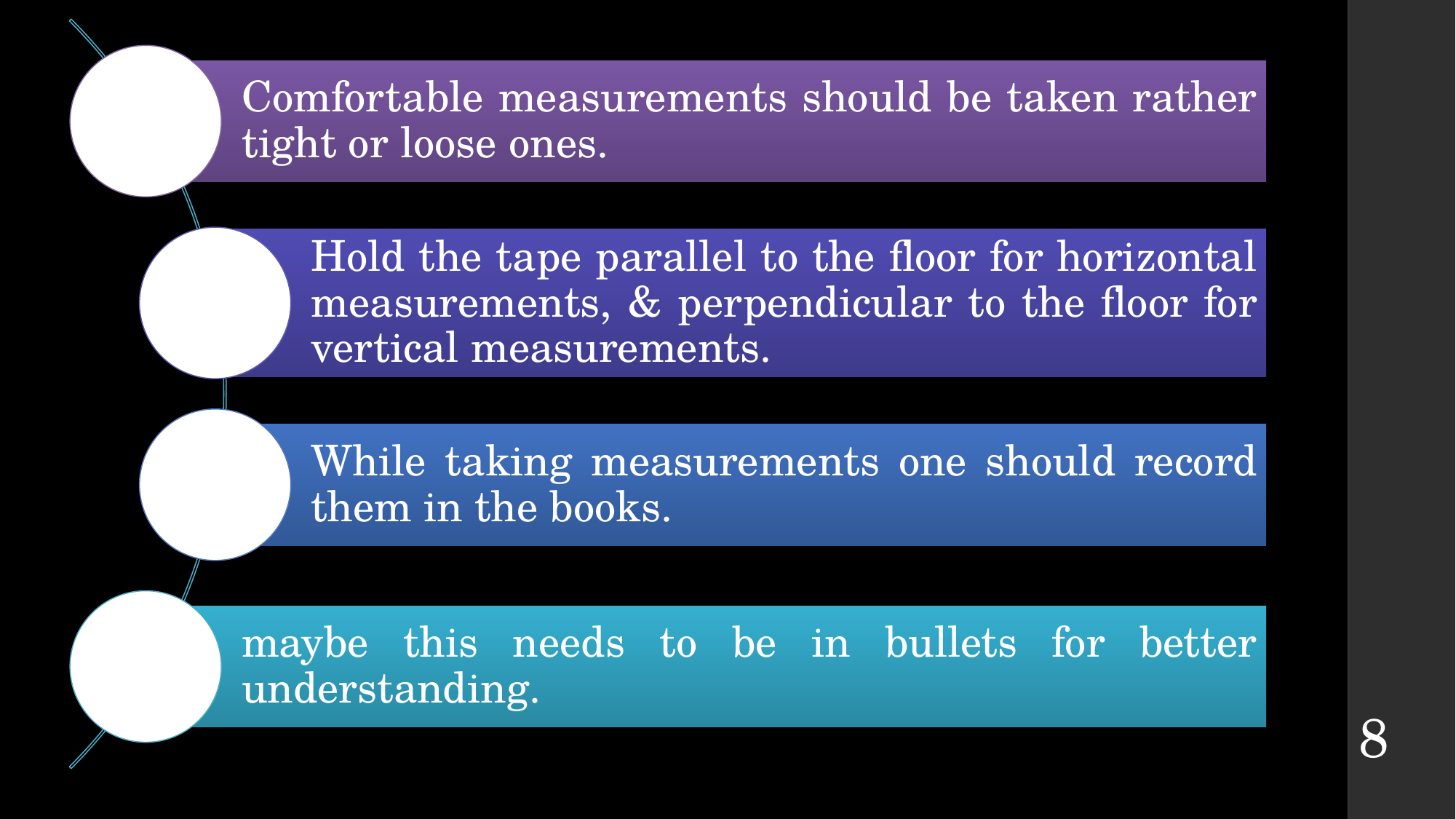

Comfortable measurements should be taken rather tight or loose ones.
Hold the tape parallel to the floor for horizontal measurements, & perpendicular to the floor for vertical measurements.
While taking measurements one should record them in the books.
maybe this needs to be in bullets for better understanding.
8